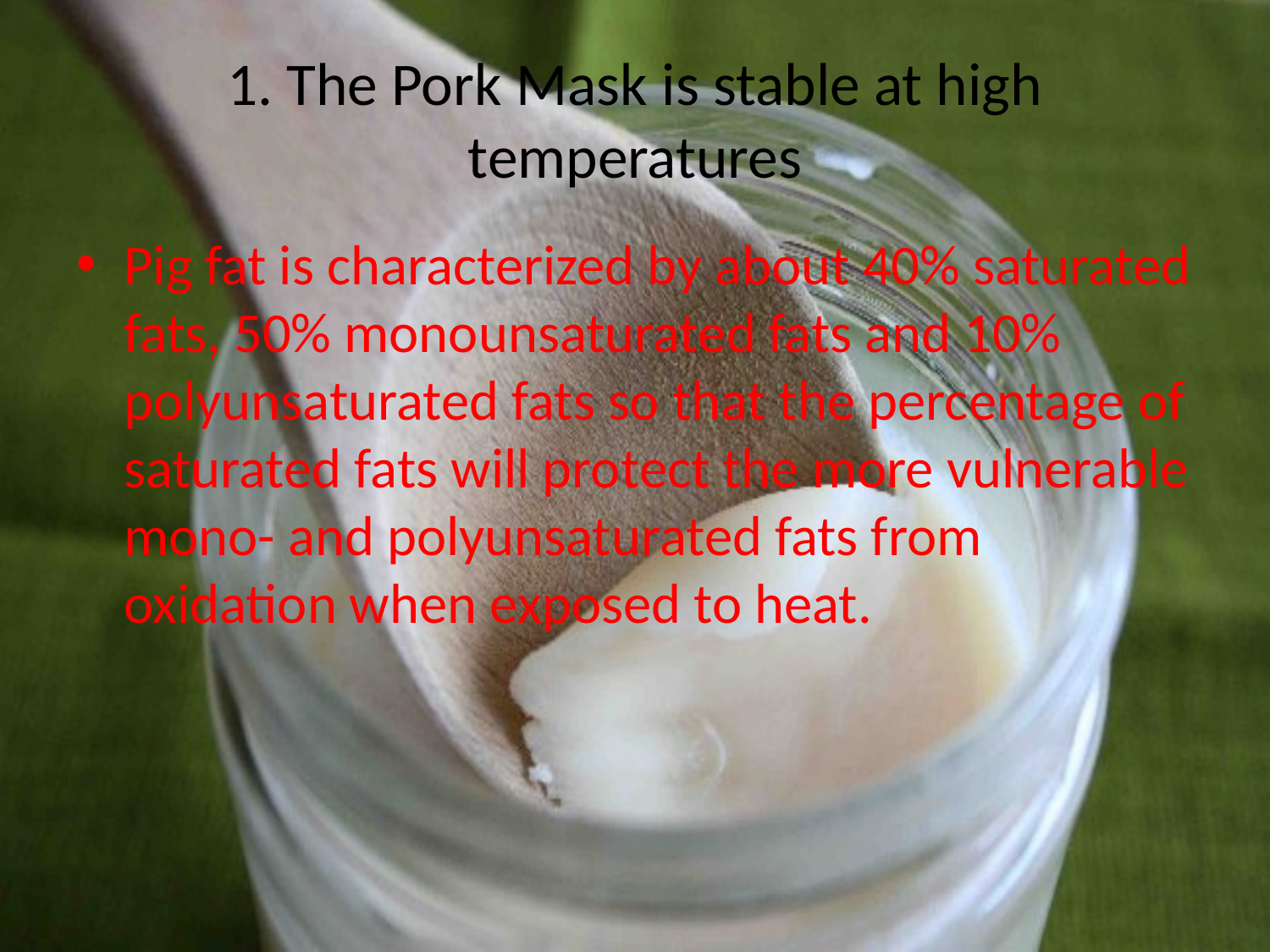

# 1. The Pork Mask is stable at high temperatures
Pig fat is characterized by about 40% saturated fats, 50% monounsaturated fats and 10% polyunsaturated fats so that the percentage of saturated fats will protect the more vulnerable mono- and polyunsaturated fats from oxidation when exposed to heat.